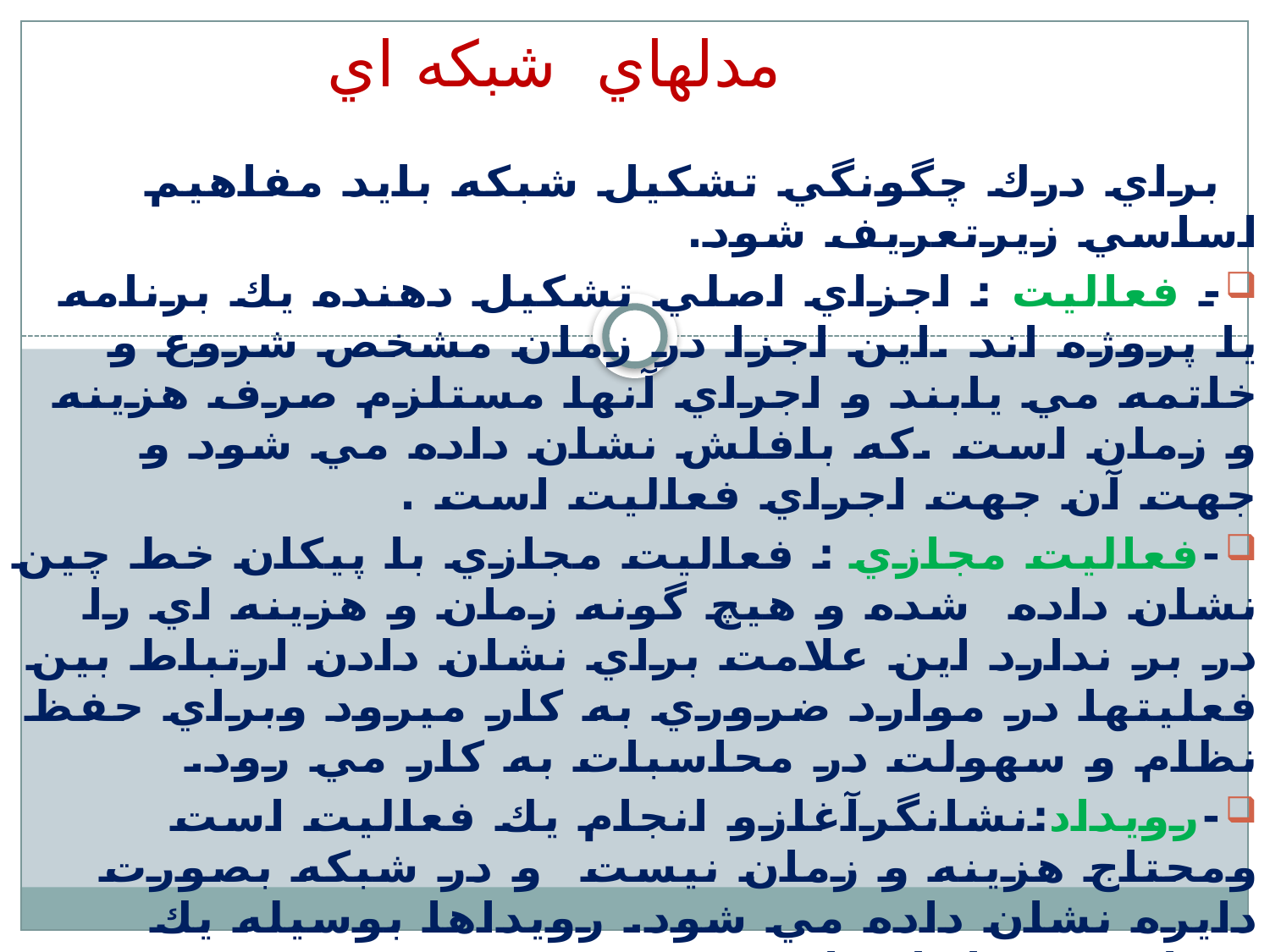

# مدلهاي  شبكه اي
  براي درك چگونگي تشكيل شبكه بايد مفاهيم اساسي زيرتعريف شود.
- فعاليت : اجزاي اصلي تشكيل دهنده يك برنامه يا پروژه اند .اين اجزا در زمان مشخص شروع و خاتمه مي يابند و اجراي آنها مستلزم صرف هزينه و زمان است .كه بافلش نشان داده مي شود و جهت آن جهت اجراي فعاليت است .
-فعاليت مجازي : فعاليت مجازي با پيكان خط چين نشان داده  شده و هيچ گونه زمان و هزينه اي را در بر ندارد اين علامت براي نشان دادن ارتباط بين فعليتها در موارد ضروري به كار ميرود وبراي حفظ نظام و سهولت در محاسبات به كار مي رود.
-رويداد:نشانگرآغازو انجام يك فعاليت است ومحتاج هزينه و زمان نيست  و در شبكه بصورت دايره نشان داده مي شود. رويداها بوسيله يك شماره در داخل دايره مشخص مي شوند .